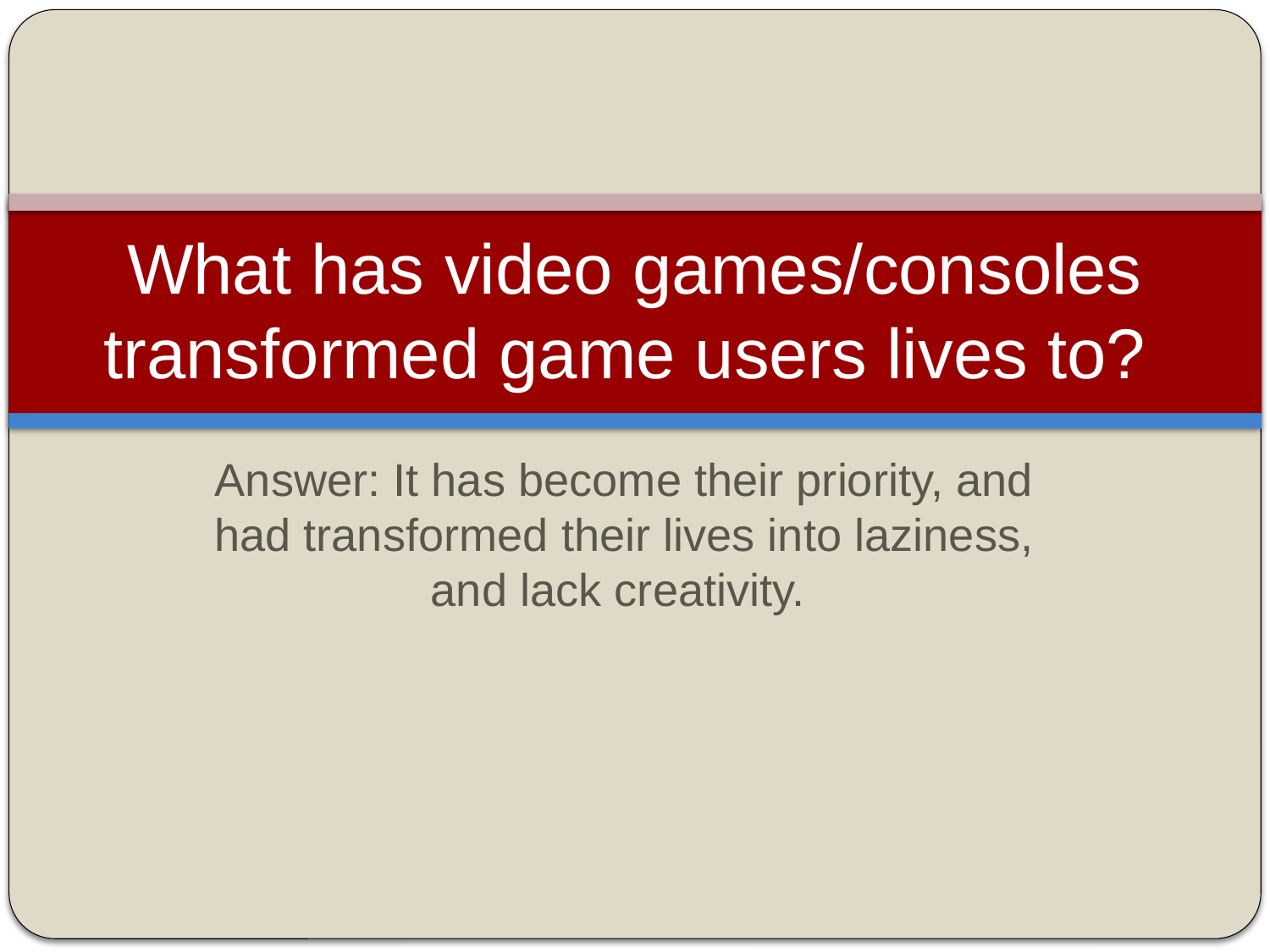

# What has video games/consoles transformed game users lives to?
Answer: It has become their priority, and had transformed their lives into laziness, and lack creativity.